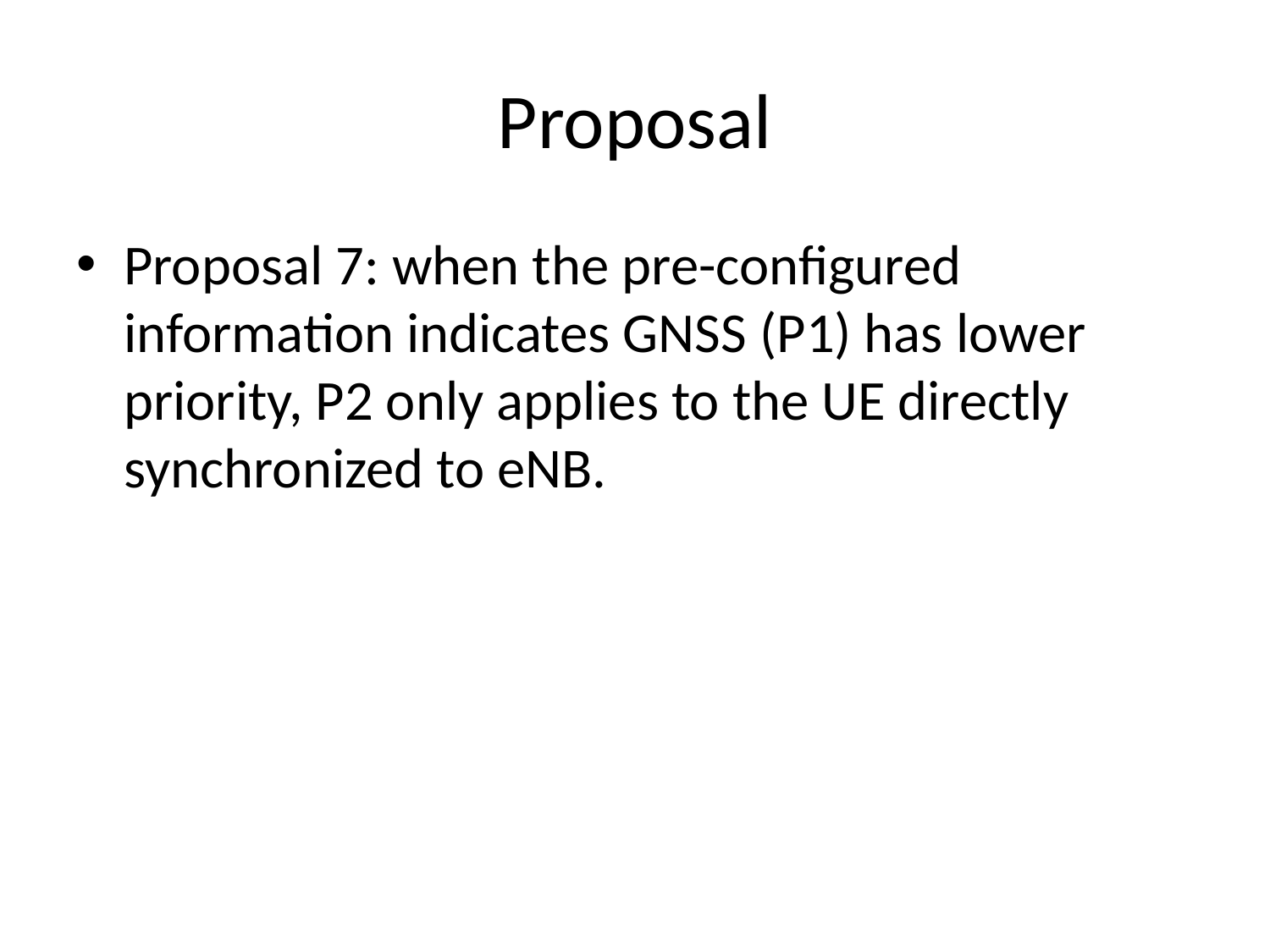

# Proposal
Proposal 7: when the pre-configured information indicates GNSS (P1) has lower priority, P2 only applies to the UE directly synchronized to eNB.